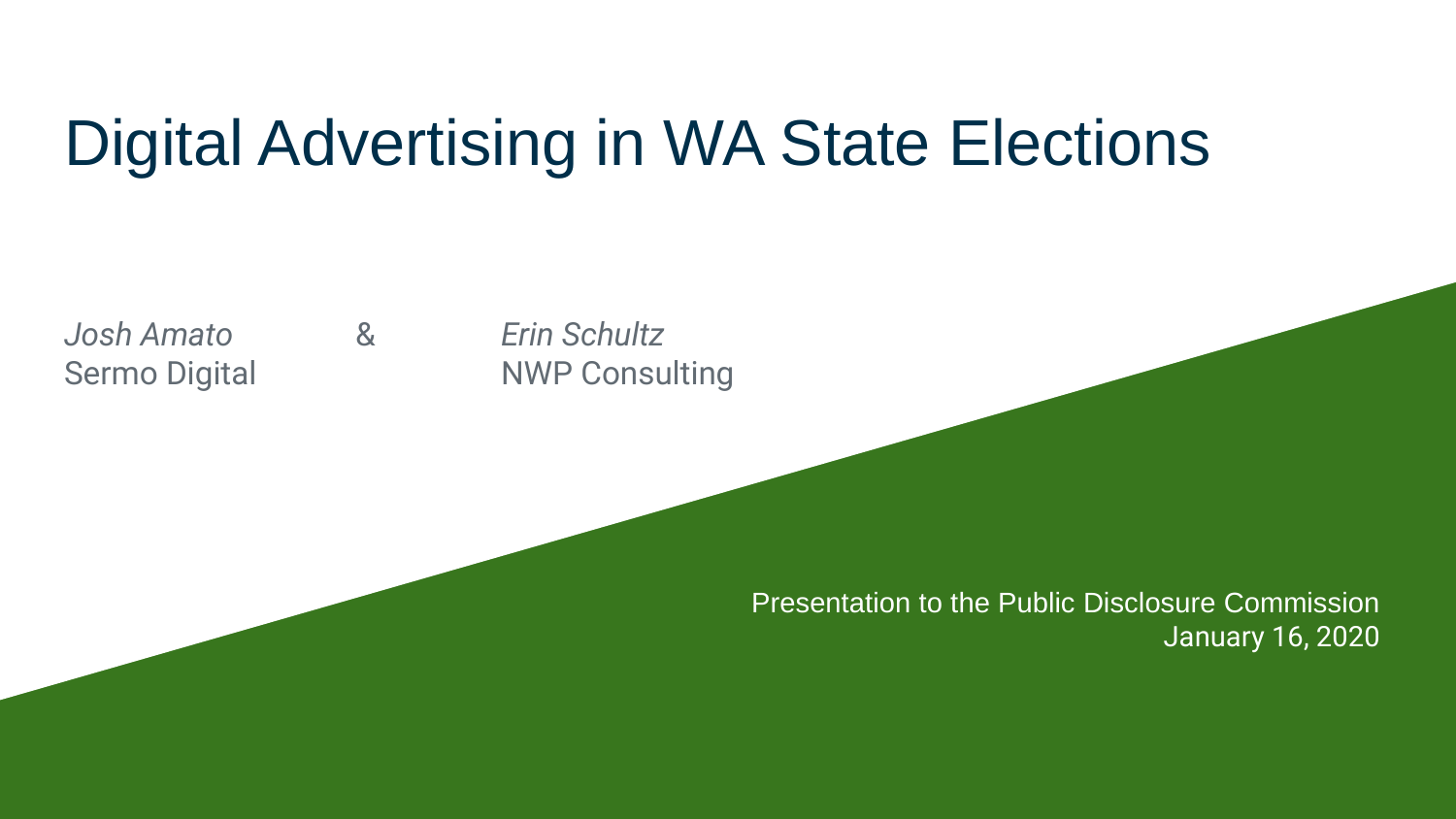

# Digital Advertising in WA State Elections
Josh Amato	&	Erin Schultz
Sermo Digital		NWP Consulting
Presentation to the Public Disclosure Commission
January 16, 2020